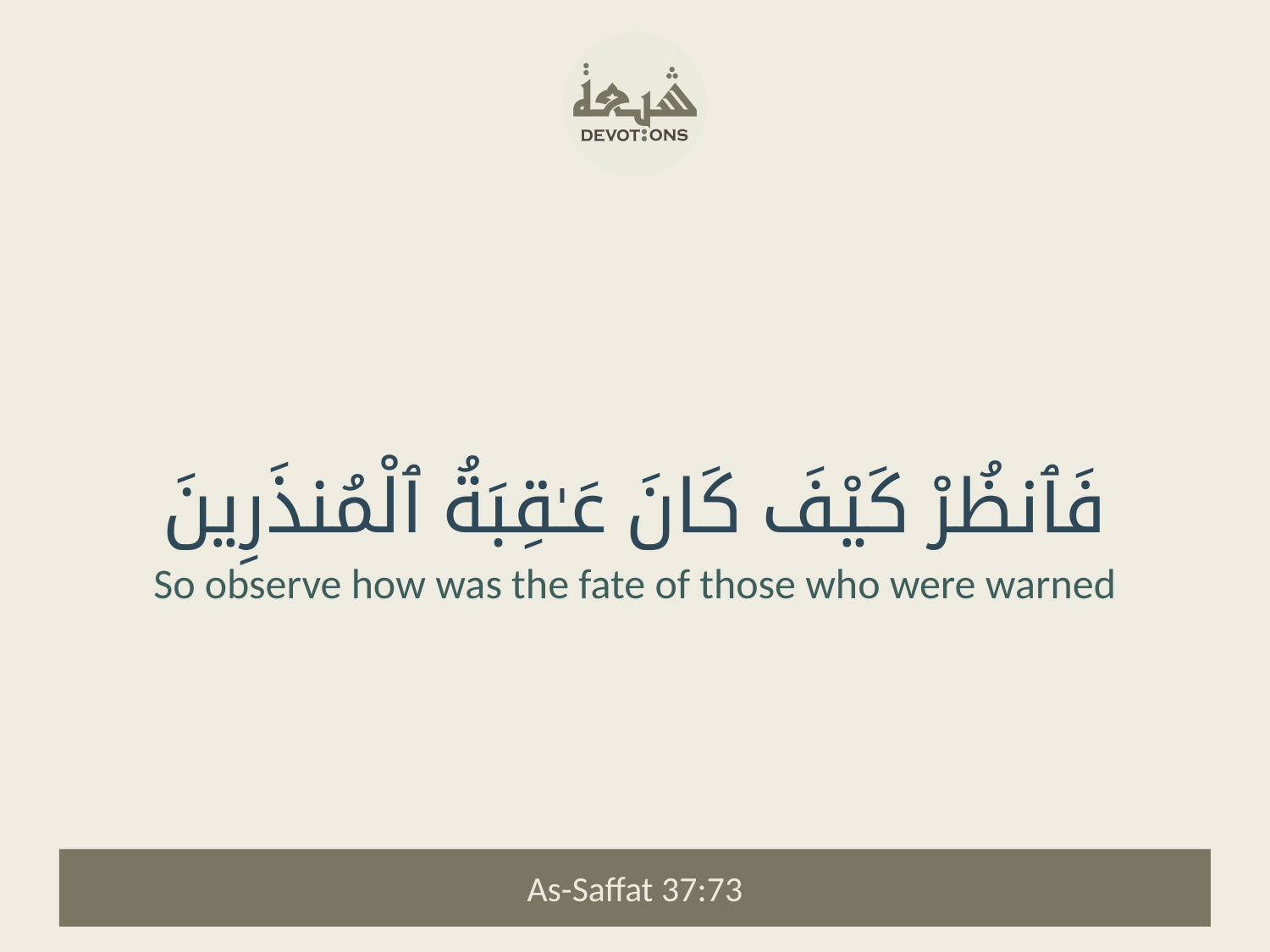

فَٱنظُرْ كَيْفَ كَانَ عَـٰقِبَةُ ٱلْمُنذَرِينَ
So observe how was the fate of those who were warned
As-Saffat 37:73